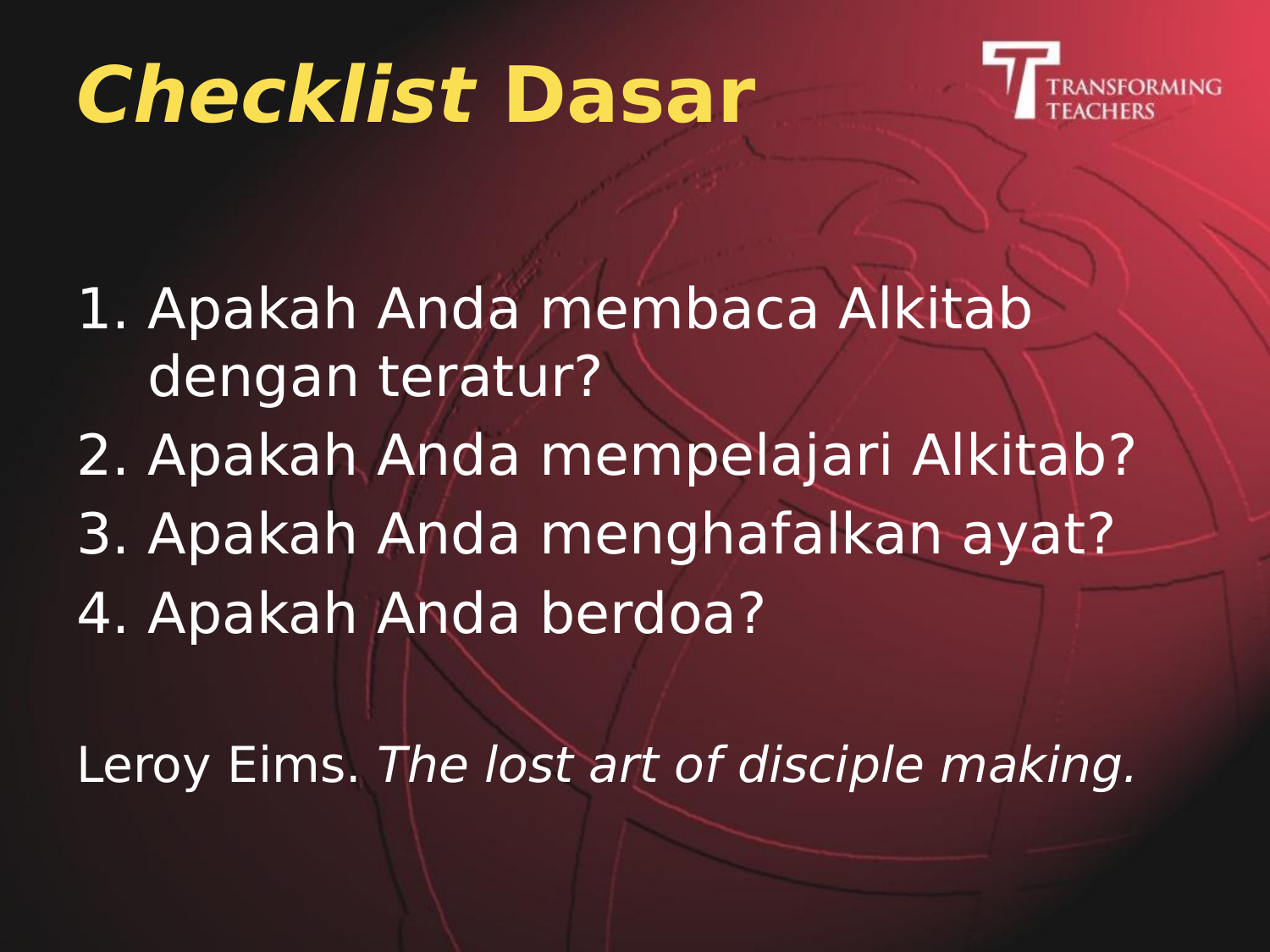

# Checklist Dasar
Apakah Anda membaca Alkitab dengan teratur?
Apakah Anda mempelajari Alkitab?
Apakah Anda menghafalkan ayat?
Apakah Anda berdoa?

Leroy Eims. The lost art of disciple making.